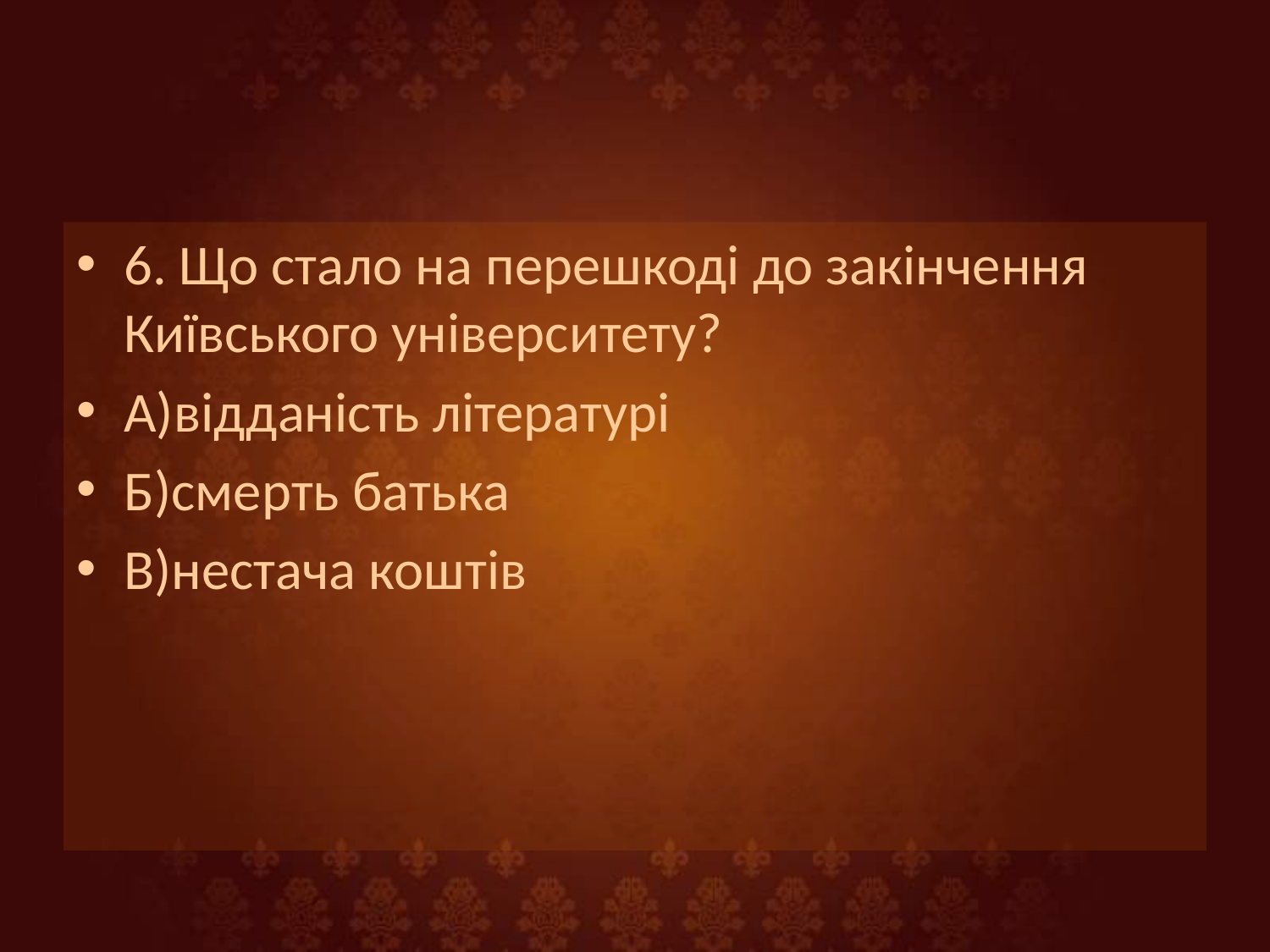

#
6. Що стало на перешкоді до закінчення Київського університету?
А)відданість літературі
Б)смерть батька
В)нестача коштів